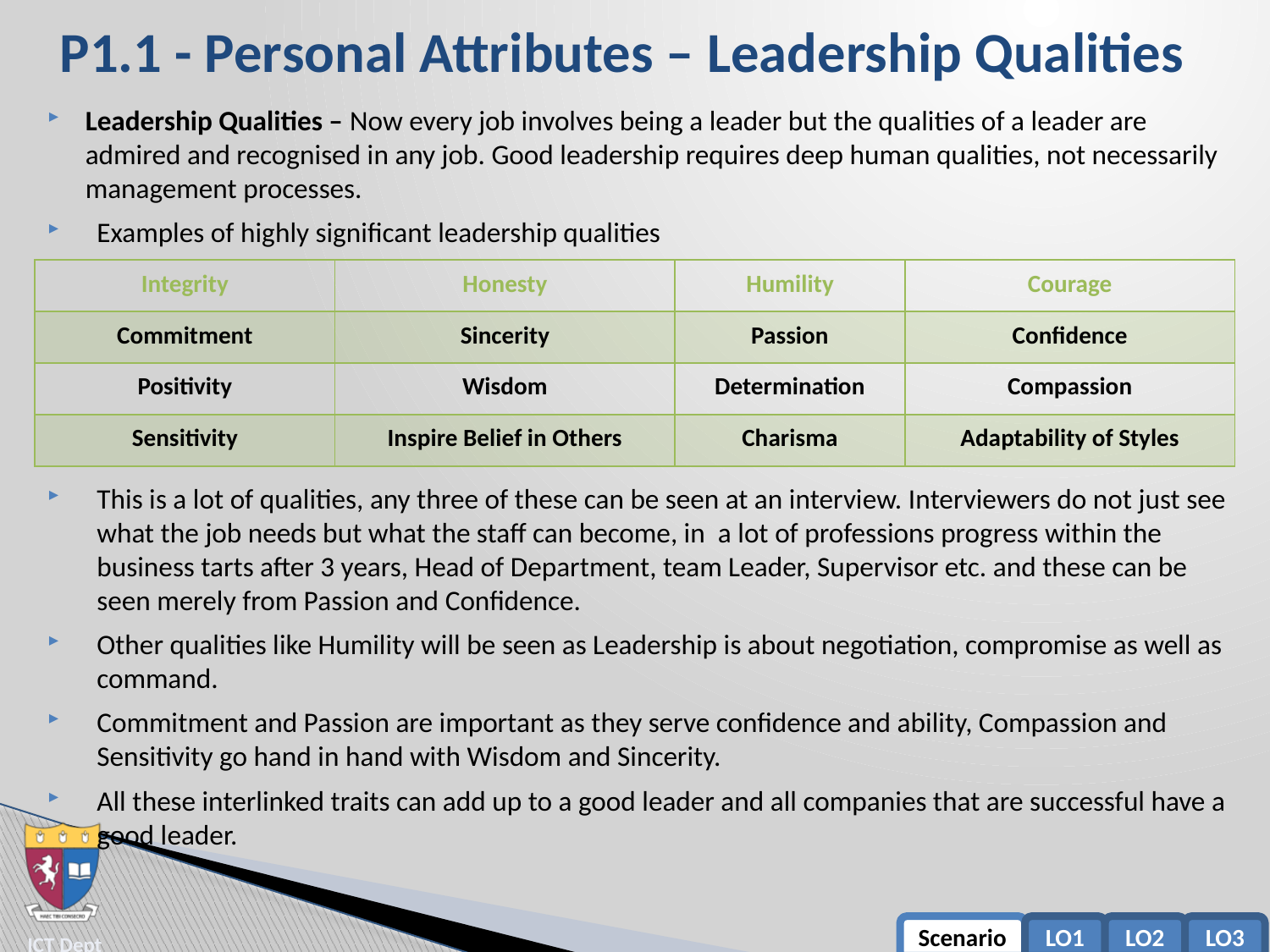

P1.1 - Personal Attributes – Leadership Qualities
Leadership Qualities – Now every job involves being a leader but the qualities of a leader are admired and recognised in any job. Good leadership requires deep human qualities, not necessarily management processes.
Examples of highly significant leadership qualities

This is a lot of qualities, any three of these can be seen at an interview. Interviewers do not just see what the job needs but what the staff can become, in  a lot of professions progress within the business tarts after 3 years, Head of Department, team Leader, Supervisor etc. and these can be seen merely from Passion and Confidence.
Other qualities like Humility will be seen as Leadership is about negotiation, compromise as well as command.
Commitment and Passion are important as they serve confidence and ability, Compassion and Sensitivity go hand in hand with Wisdom and Sincerity.
All these interlinked traits can add up to a good leader and all companies that are successful have a good leader.

| Integrity | Honesty | Humility | Courage |
| --- | --- | --- | --- |
| Commitment | Sincerity | Passion | Confidence |
| Positivity | Wisdom | Determination | Compassion |
| Sensitivity | Inspire Belief in Others | Charisma | Adaptability of Styles |